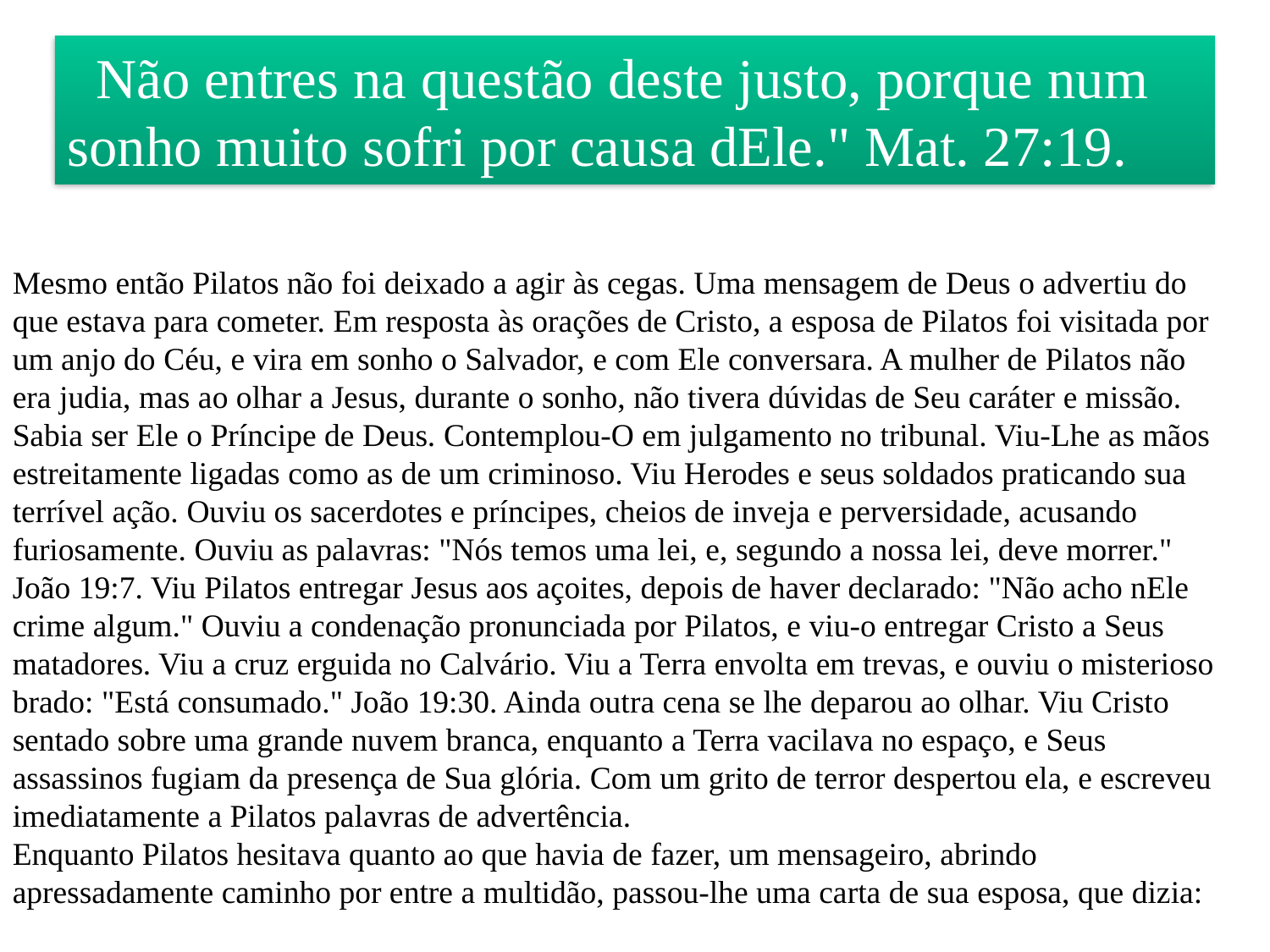

Não entres na questão deste justo, porque num sonho muito sofri por causa dEle." Mat. 27:19.
Mesmo então Pilatos não foi deixado a agir às cegas. Uma mensagem de Deus o advertiu do que estava para cometer. Em resposta às orações de Cristo, a esposa de Pilatos foi visitada por um anjo do Céu, e vira em sonho o Salvador, e com Ele conversara. A mulher de Pilatos não era judia, mas ao olhar a Jesus, durante o sonho, não tivera dúvidas de Seu caráter e missão. Sabia ser Ele o Príncipe de Deus. Contemplou-O em julgamento no tribunal. Viu-Lhe as mãos estreitamente ligadas como as de um criminoso. Viu Herodes e seus soldados praticando sua terrível ação. Ouviu os sacerdotes e príncipes, cheios de inveja e perversidade, acusando furiosamente. Ouviu as palavras: "Nós temos uma lei, e, segundo a nossa lei, deve morrer." João 19:7. Viu Pilatos entregar Jesus aos açoites, depois de haver declarado: "Não acho nEle crime algum." Ouviu a condenação pronunciada por Pilatos, e viu-o entregar Cristo a Seus matadores. Viu a cruz erguida no Calvário. Viu a Terra envolta em trevas, e ouviu o misterioso brado: "Está consumado." João 19:30. Ainda outra cena se lhe deparou ao olhar. Viu Cristo sentado sobre uma grande nuvem branca, enquanto a Terra vacilava no espaço, e Seus assassinos fugiam da presença de Sua glória. Com um grito de terror despertou ela, e escreveu imediatamente a Pilatos palavras de advertência.
Enquanto Pilatos hesitava quanto ao que havia de fazer, um mensageiro, abrindo apressadamente caminho por entre a multidão, passou-lhe uma carta de sua esposa, que dizia: